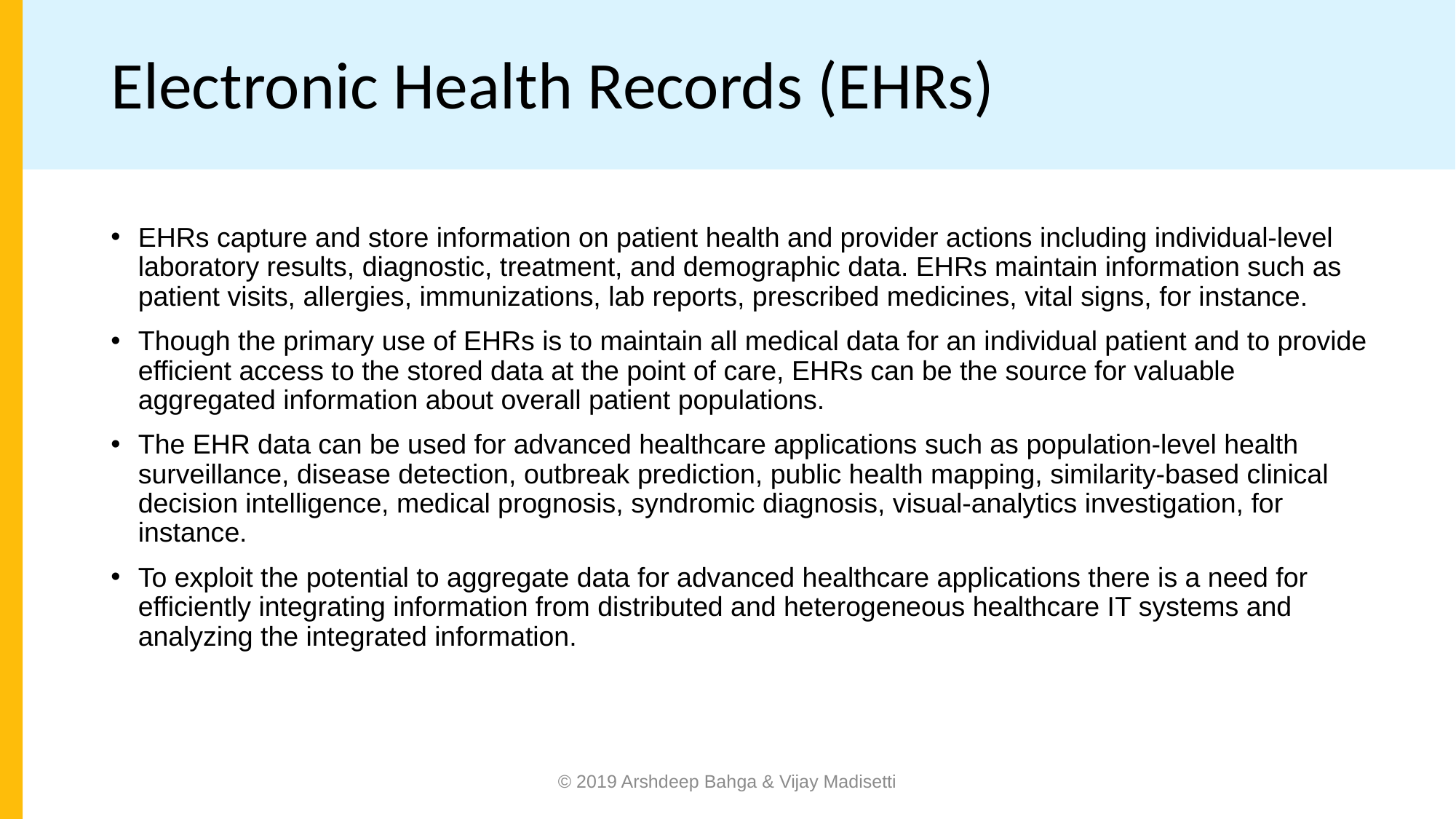

# Electronic Health Records (EHRs)
EHRs capture and store information on patient health and provider actions including individual-level laboratory results, diagnostic, treatment, and demographic data. EHRs maintain information such as patient visits, allergies, immunizations, lab reports, prescribed medicines, vital signs, for instance.
Though the primary use of EHRs is to maintain all medical data for an individual patient and to provide efficient access to the stored data at the point of care, EHRs can be the source for valuable aggregated information about overall patient populations.
The EHR data can be used for advanced healthcare applications such as population-level health surveillance, disease detection, outbreak prediction, public health mapping, similarity-based clinical  decision intelligence, medical prognosis, syndromic diagnosis, visual-analytics investigation, for instance.
To exploit the potential to aggregate data for advanced healthcare applications there is a need for efficiently integrating information from distributed and heterogeneous healthcare IT systems and analyzing the integrated information.
© 2019 Arshdeep Bahga & Vijay Madisetti